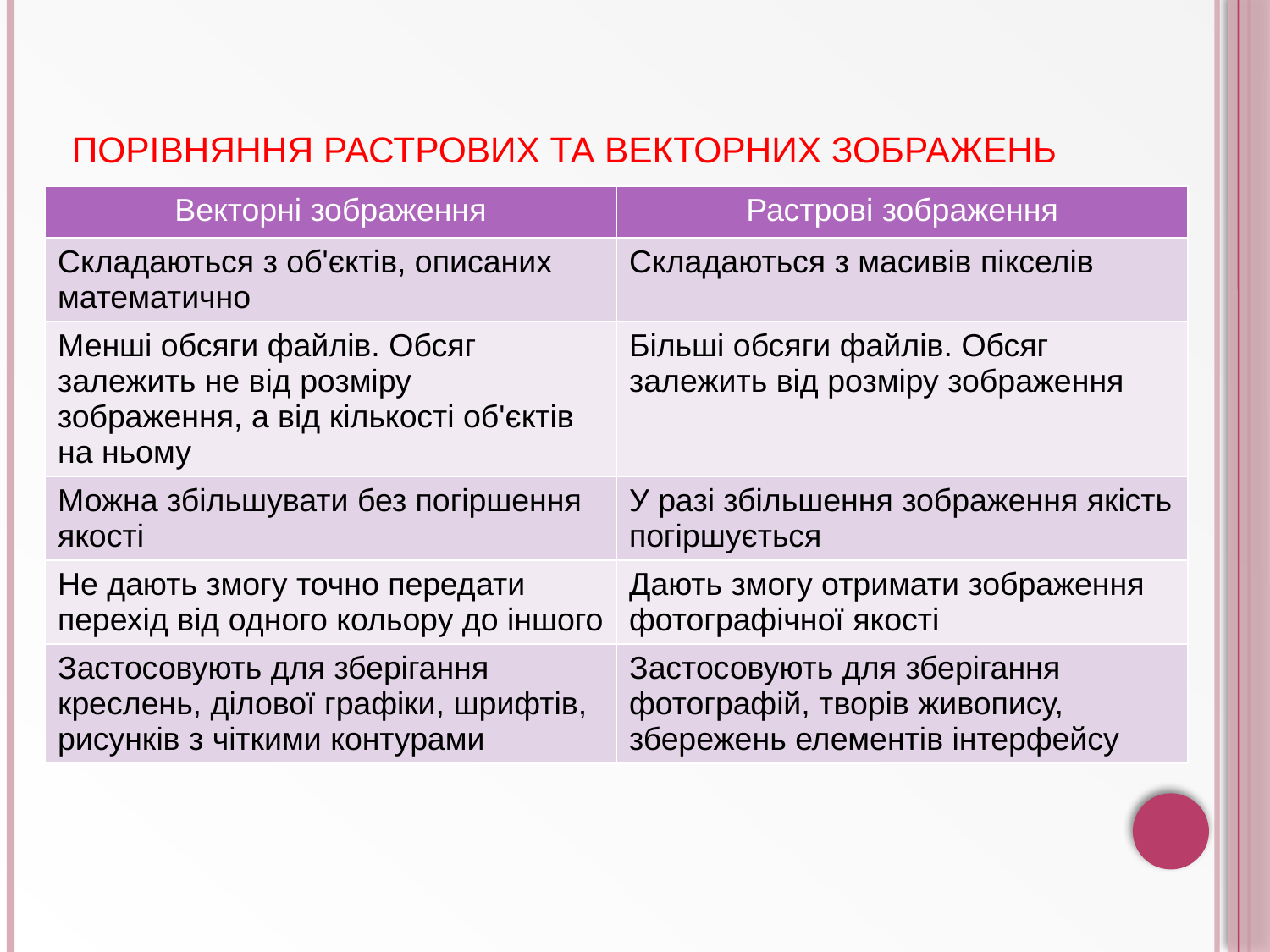

# Порівняння растрових та векторних зображень
| Векторні зображення | Растрові зображення |
| --- | --- |
| Складаються з об'єктів, описаних математично | Складаються з масивів пікселів |
| Менші обсяги файлів. Обсяг залежить не від розміру зображення, а від кількості об'єктів на ньому | Більші обсяги файлів. Обсяг залежить від розміру зображення |
| Можна збільшувати без погіршення якості | У разі збільшення зображення якість погіршується |
| Не дають змогу точно передати перехід від одного кольору до іншого | Дають змогу отримати зображення фотографічної якості |
| Застосовують для зберігання креслень, ділової графіки, шрифтів, рисунків з чіткими контурами | Застосовують для зберігання фотографій, творів живопису, збережень елементів інтерфейсу |